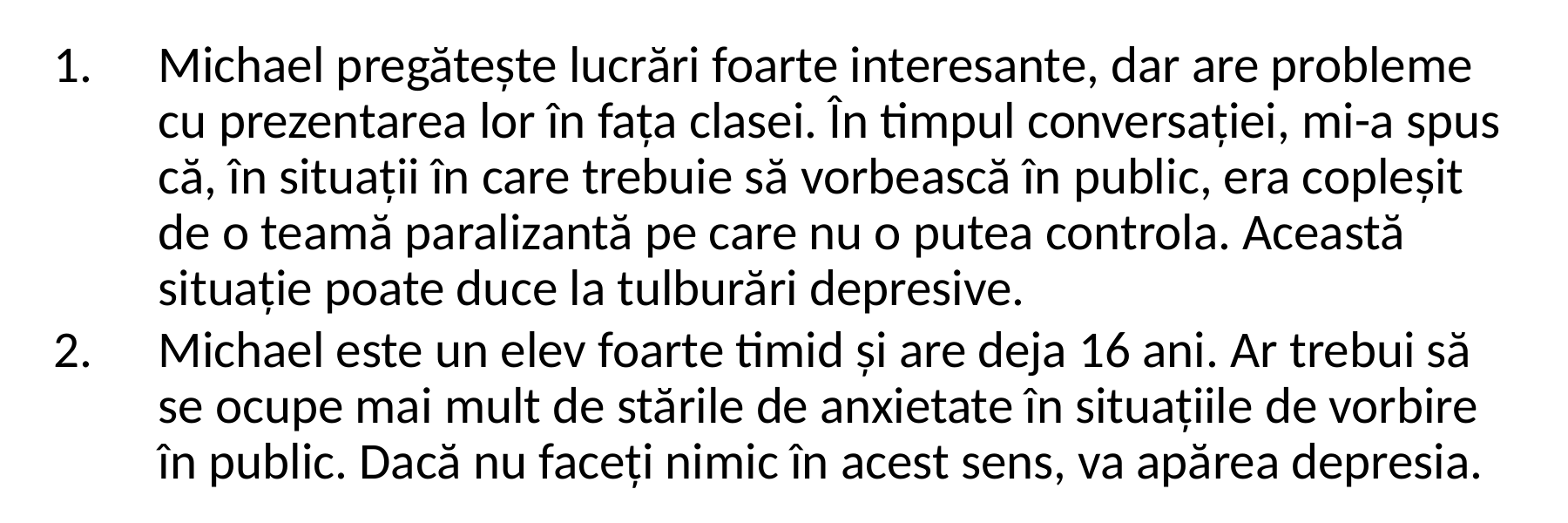

Michael pregătește lucrări foarte interesante, dar are probleme cu prezentarea lor în fața clasei. În timpul conversației, mi-a spus că, în situații în care trebuie să vorbească în public, era copleșit de o teamă paralizantă pe care nu o putea controla. Această situație poate duce la tulburări depresive.
Michael este un elev foarte timid și are deja 16 ani. Ar trebui să se ocupe mai mult de stările de anxietate în situațiile de vorbire în public. Dacă nu faceți nimic în acest sens, va apărea depresia.